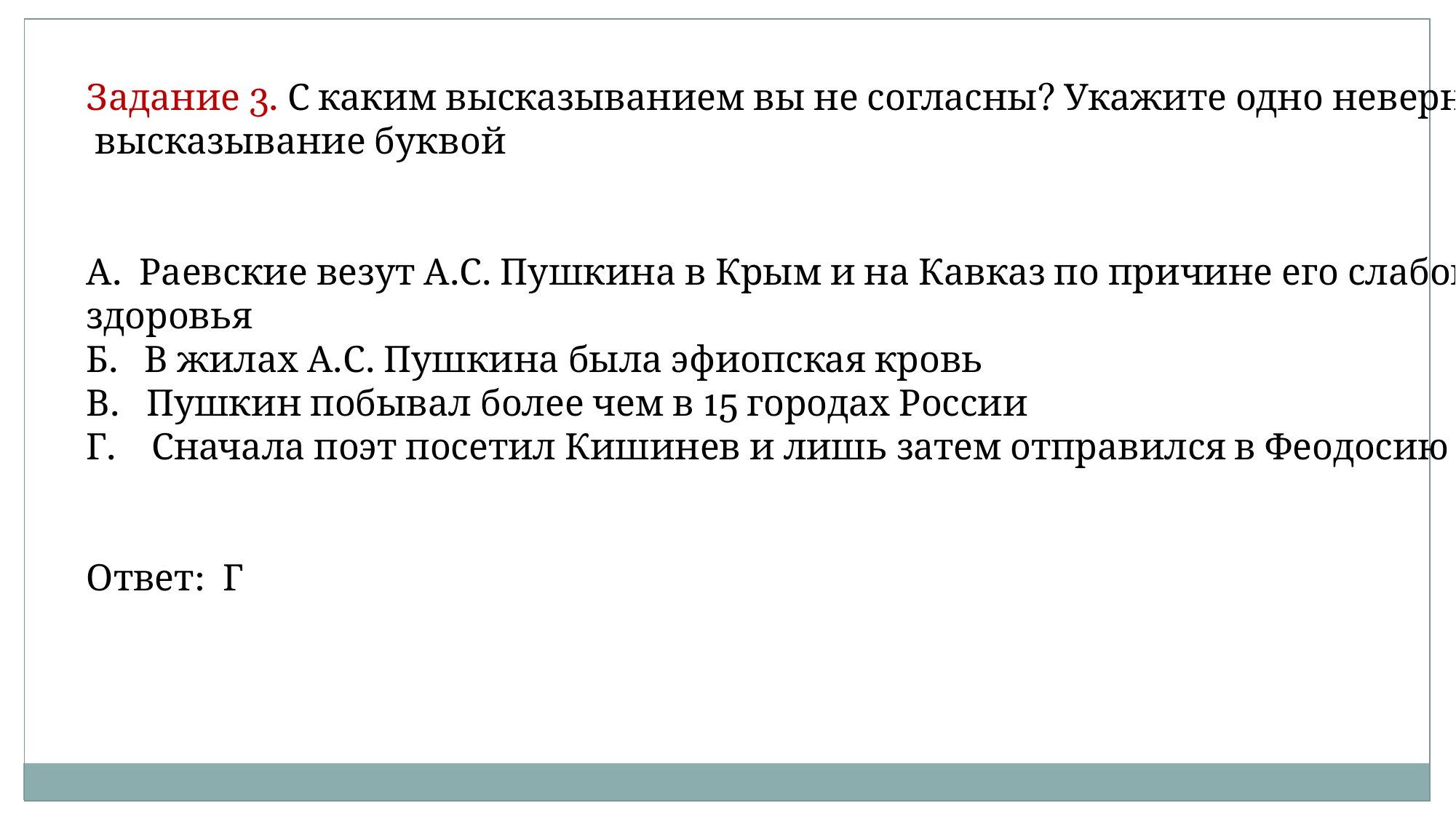

Задание 3. С каким высказыванием вы не согласны? Укажите одно неверное
 высказывание буквой

А.  Раевские везут А.С. Пушкина в Крым и на Кавказ по причине его слабого здоровья
Б.   В жилах А.С. Пушкина была эфиопская кровь
В.   Пушкин побывал более чем в 15 городах России
Г.    Сначала поэт посетил Кишинев и лишь затем отправился в Феодосию

Ответ:  Г